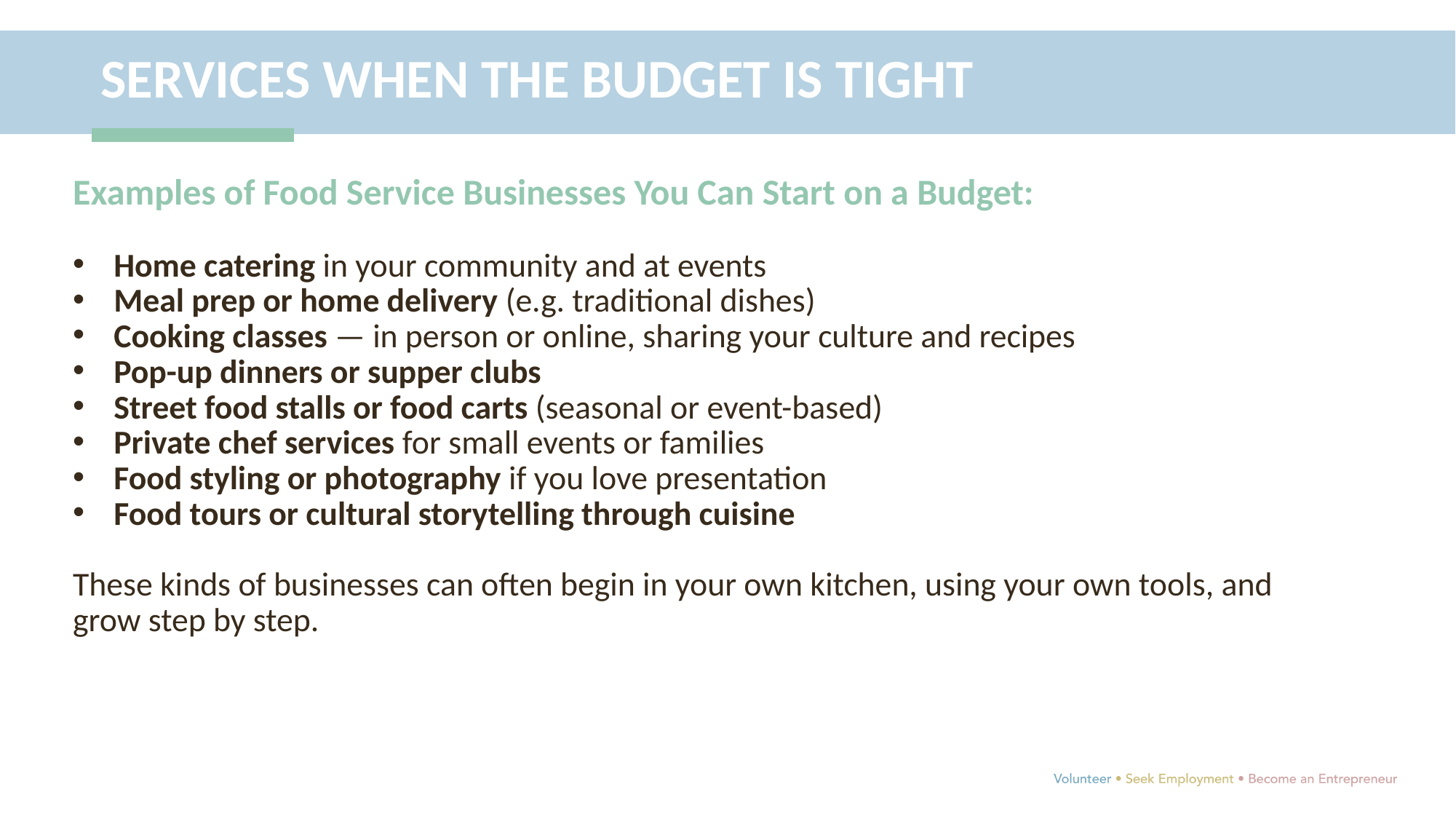

SERVICES WHEN THE BUDGET IS TIGHT
Examples of Food Service Businesses You Can Start on a Budget:

Home catering in your community and at events
Meal prep or home delivery (e.g. traditional dishes)
Cooking classes — in person or online, sharing your culture and recipes
Pop-up dinners or supper clubs
Street food stalls or food carts (seasonal or event-based)
Private chef services for small events or families
Food styling or photography if you love presentation
Food tours or cultural storytelling through cuisine

These kinds of businesses can often begin in your own kitchen, using your own tools, and grow step by step.